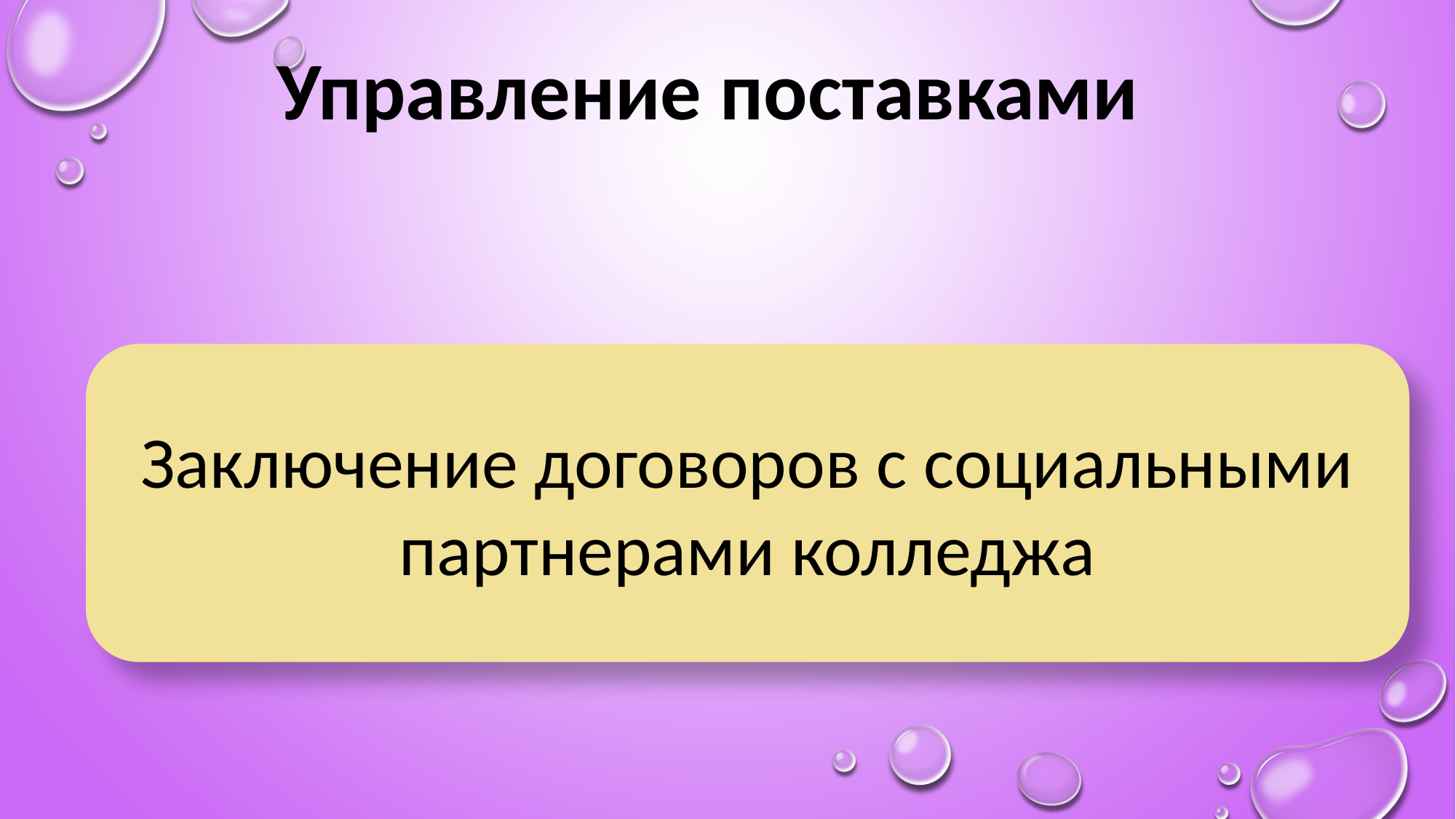

Управление поставками

Заключение договоров с социальными партнерами колледжа